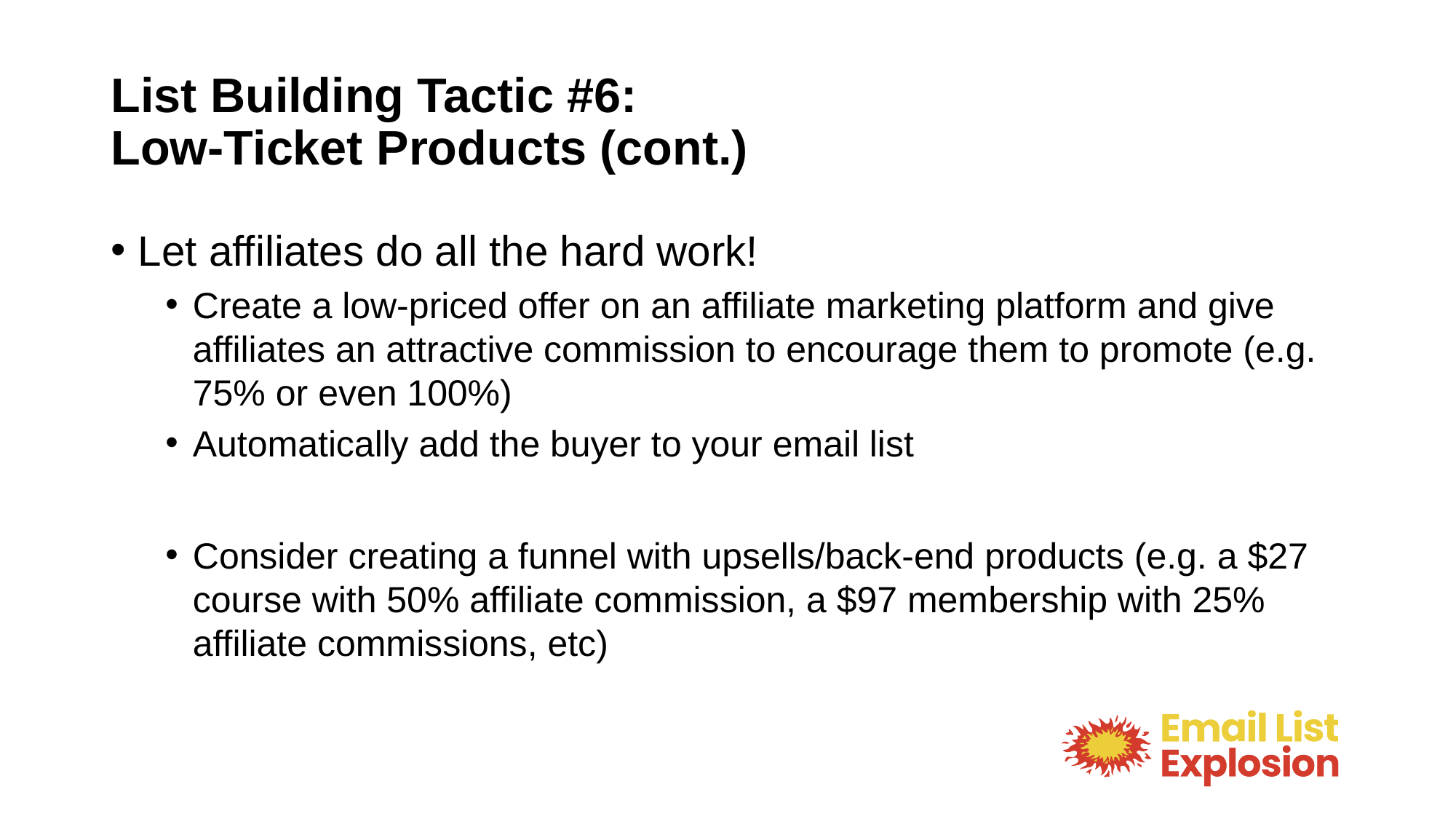

# List Building Tactic #6: Low-Ticket Products (cont.)
Let affiliates do all the hard work!
Create a low-priced offer on an affiliate marketing platform and give affiliates an attractive commission to encourage them to promote (e.g. 75% or even 100%)
Automatically add the buyer to your email list

Consider creating a funnel with upsells/back-end products (e.g. a $27 course with 50% affiliate commission, a $97 membership with 25% affiliate commissions, etc)